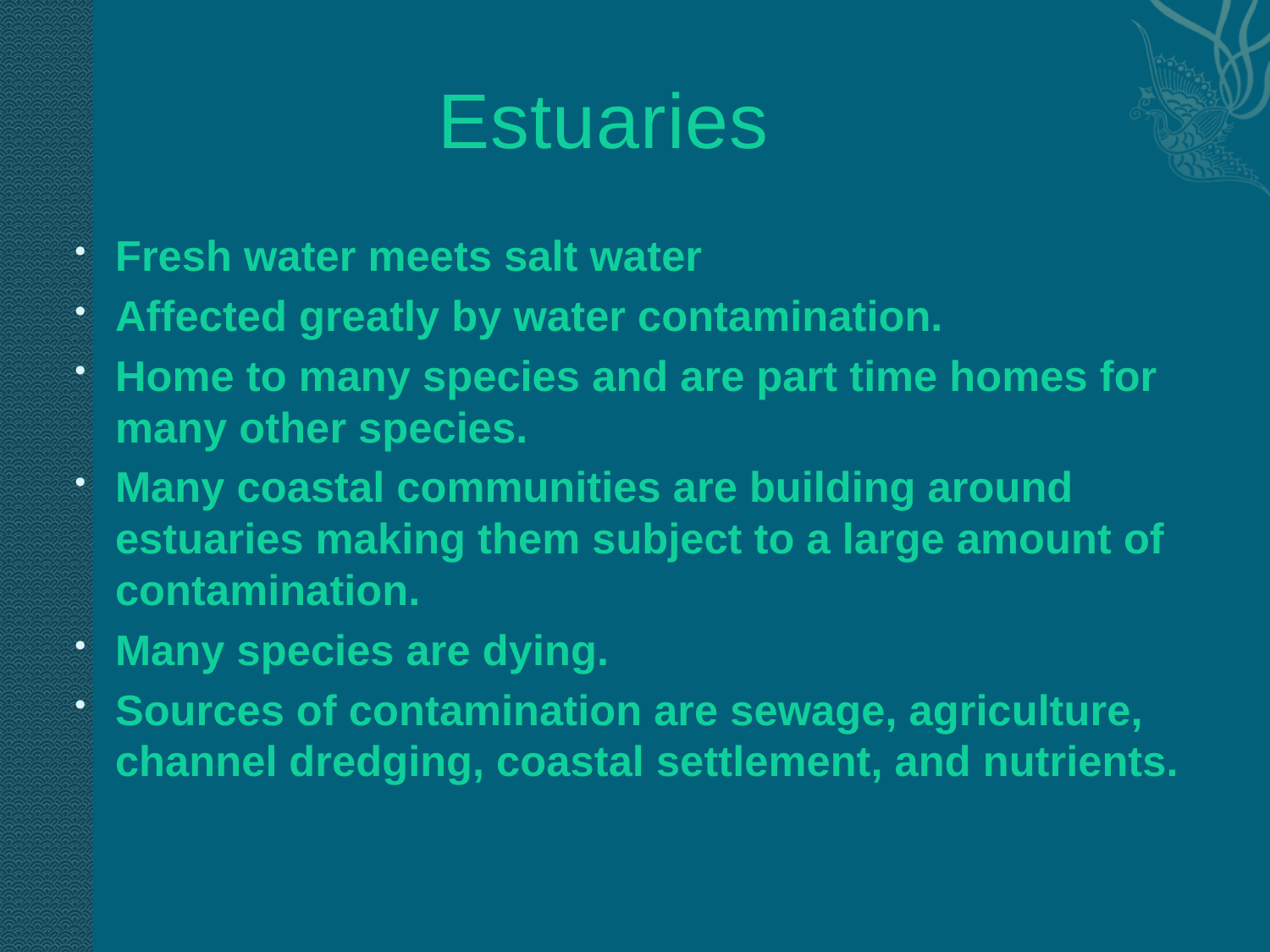

# Estuaries
Fresh water meets salt water
Affected greatly by water contamination.
Home to many species and are part time homes for many other species.
Many coastal communities are building around estuaries making them subject to a large amount of contamination.
Many species are dying.
Sources of contamination are sewage, agriculture, channel dredging, coastal settlement, and nutrients.